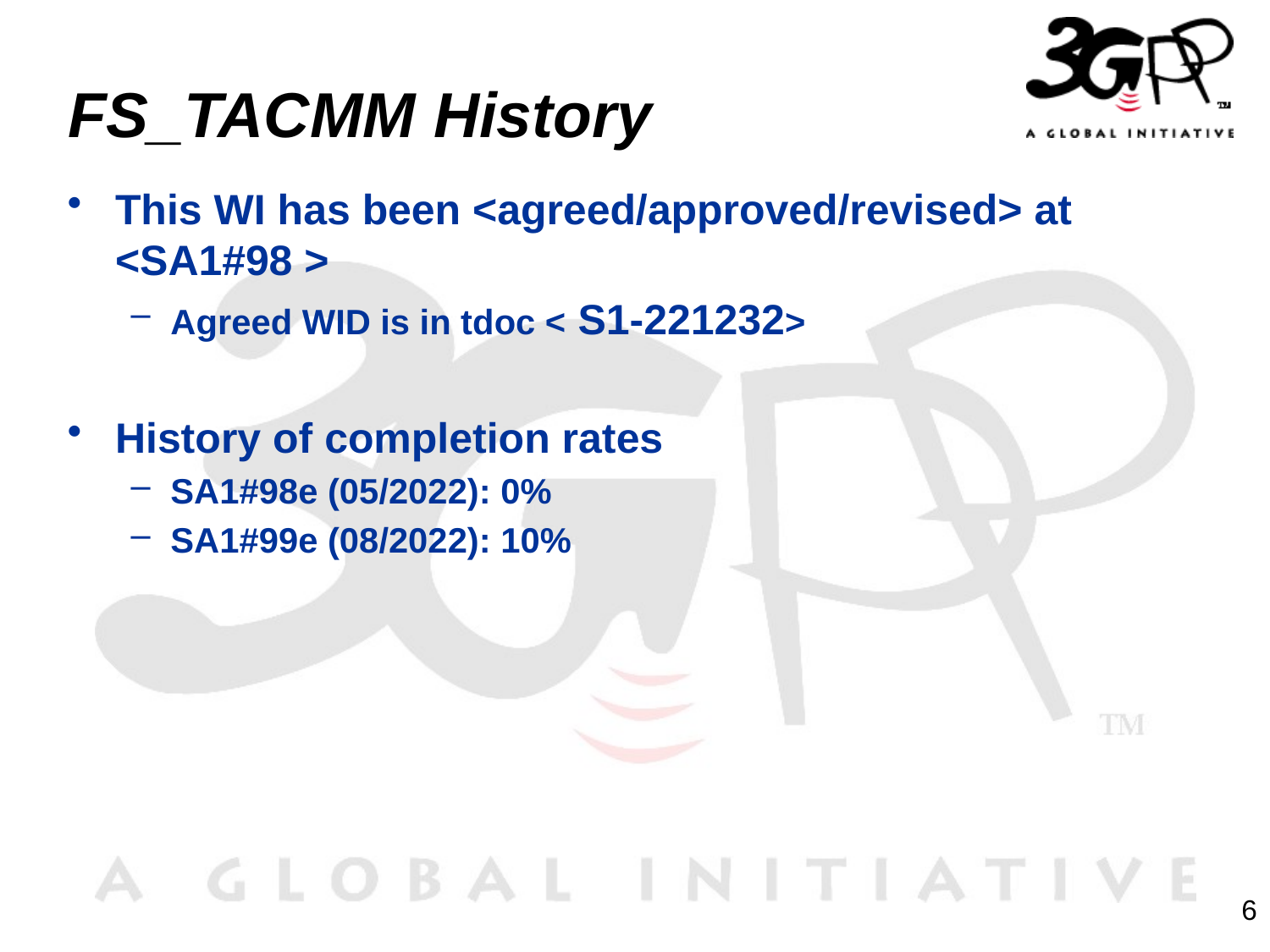

# FS_TACMM History
This WI has been <agreed/approved/revised> at <SA1#98 >
Agreed WID is in tdoc < S1-221232>

History of completion rates
SA1#98e (05/2022): 0%
SA1#99e (08/2022): 10%

6